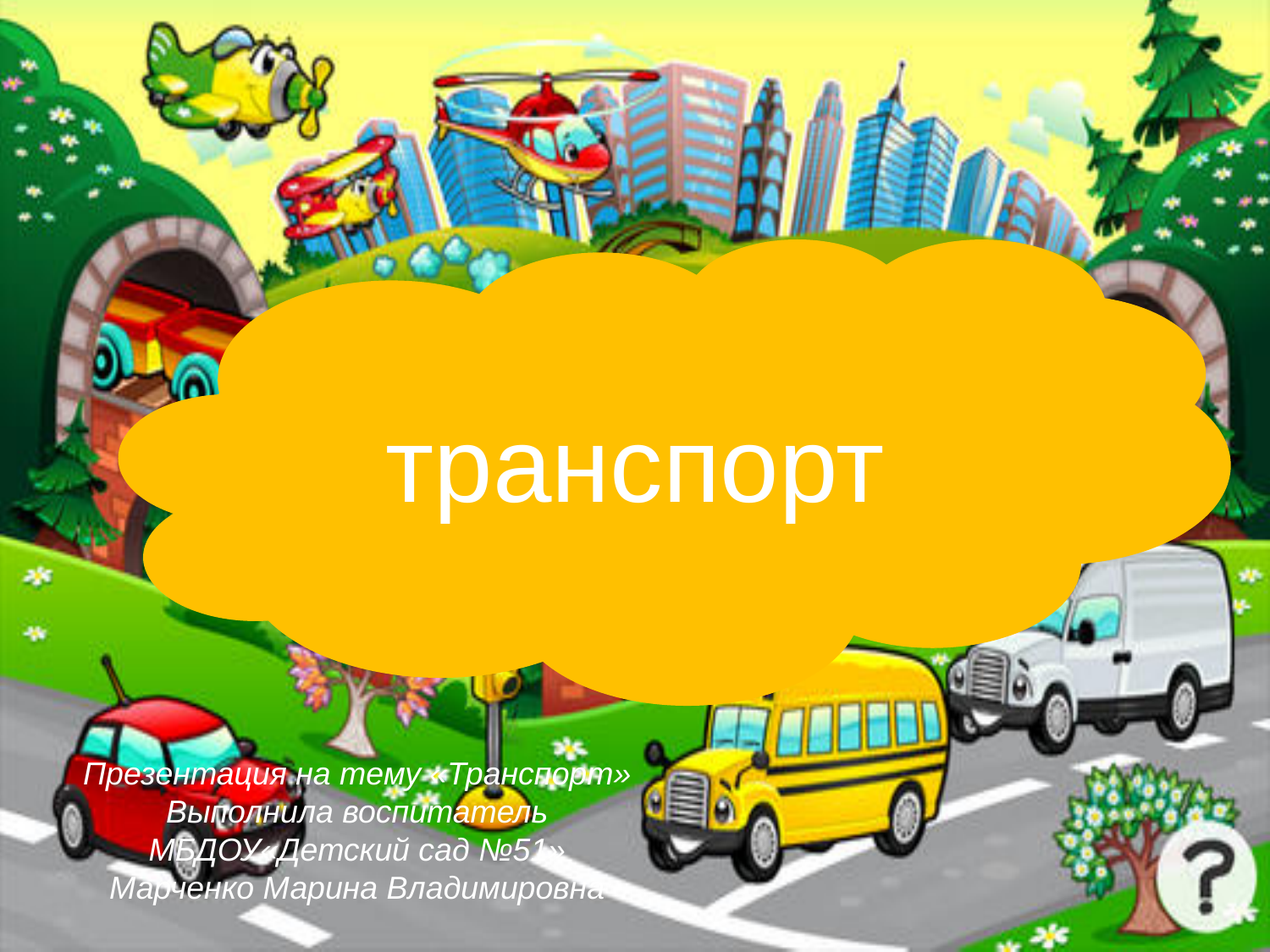

транспорт
Презентация на тему «Транспорт»
Выполнила воспитатель МБДОУ«Детский сад №51»
Марченко Марина Владимировна